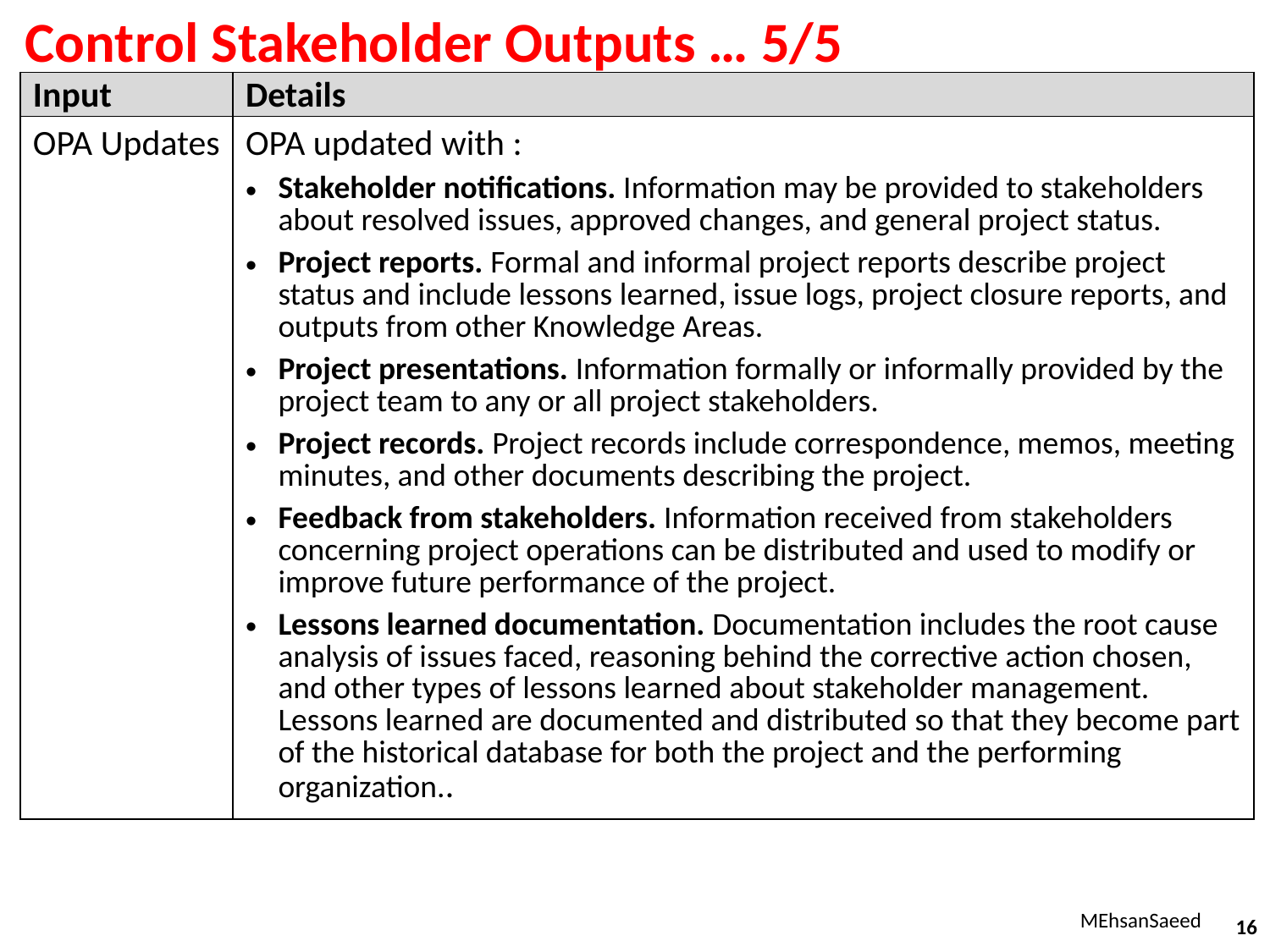

# Control Stakeholder Outputs … 5/5
| Input | Details |
| --- | --- |
| OPA Updates | OPA updated with : Stakeholder notifications. Information may be provided to stakeholders about resolved issues, approved changes, and general project status. Project reports. Formal and informal project reports describe project status and include lessons learned, issue logs, project closure reports, and outputs from other Knowledge Areas. Project presentations. Information formally or informally provided by the project team to any or all project stakeholders. Project records. Project records include correspondence, memos, meeting minutes, and other documents describing the project. Feedback from stakeholders. Information received from stakeholders concerning project operations can be distributed and used to modify or improve future performance of the project. Lessons learned documentation. Documentation includes the root cause analysis of issues faced, reasoning behind the corrective action chosen, and other types of lessons learned about stakeholder management. Lessons learned are documented and distributed so that they become part of the historical database for both the project and the performing organization.. |
MEhsanSaeed
16